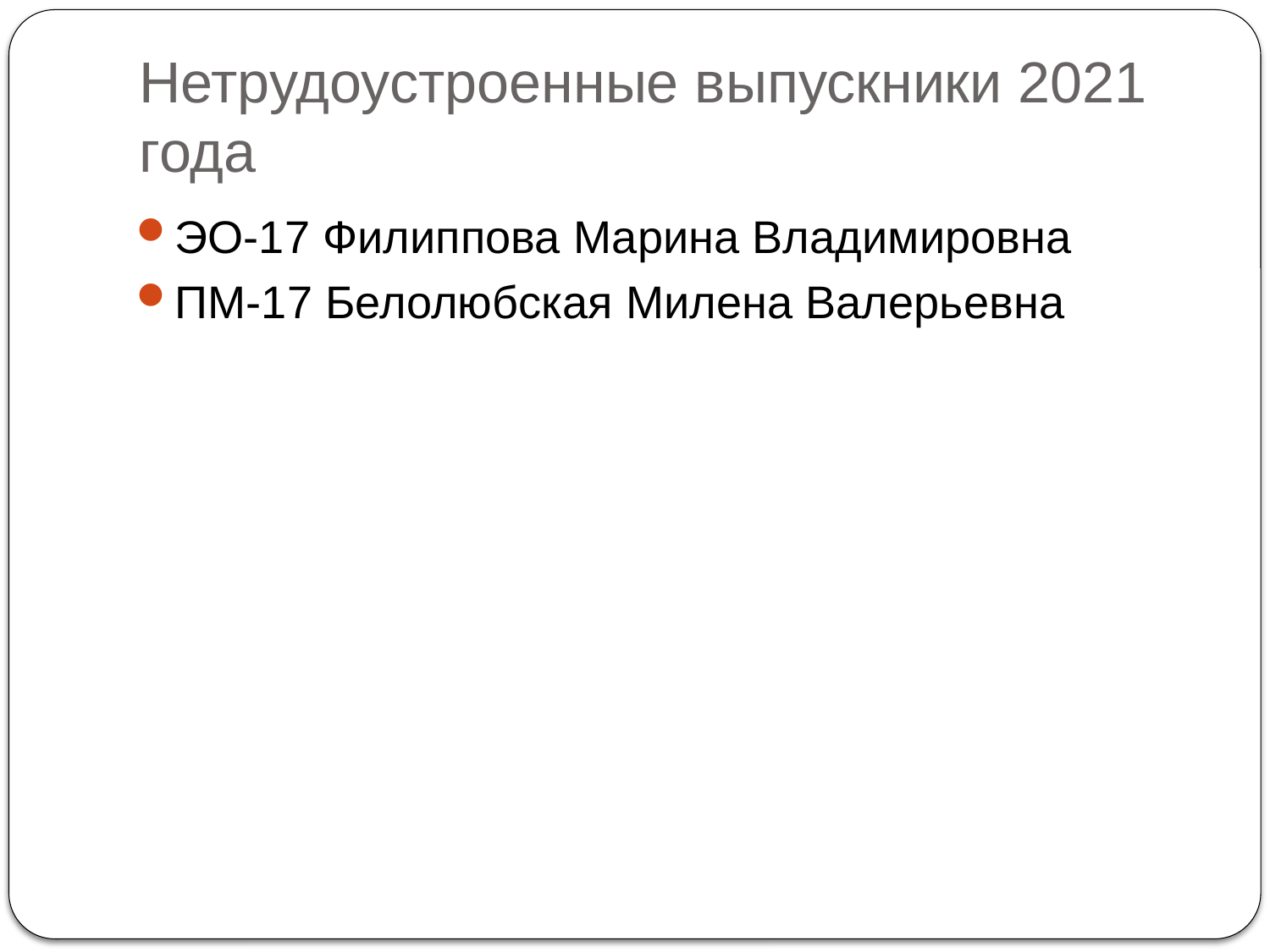

# Нетрудоустроенные выпускники 2021 года
ЭО-17 Филиппова Марина Владимировна
ПМ-17 Белолюбская Милена Валерьевна